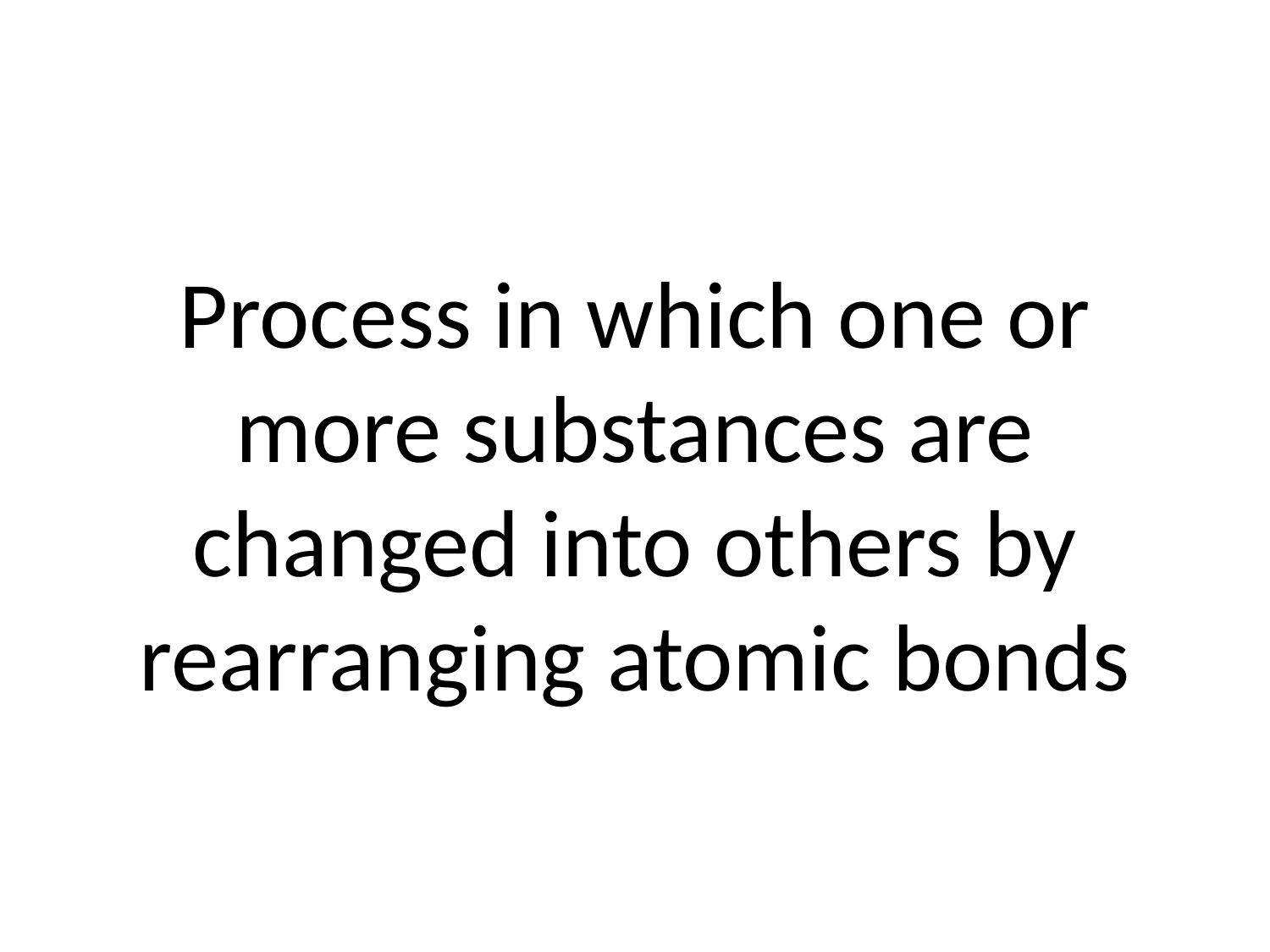

# Process in which one or more substances are changed into others by rearranging atomic bonds